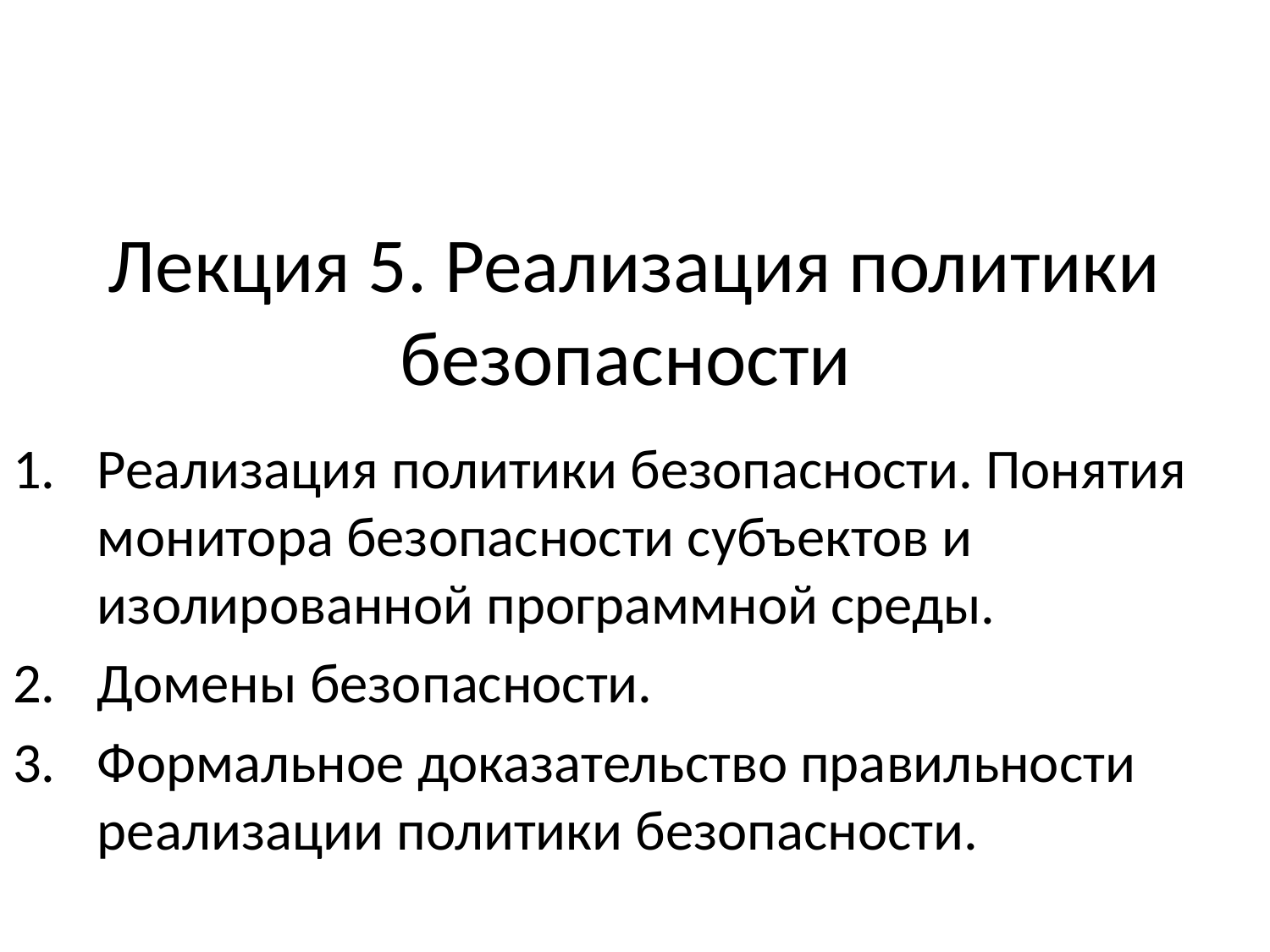

# Лекция 5. Реализация политики безопасности
Реализация политики безопасности. Понятия монитора безопасности субъектов и изолированной программной среды.
Домены безопасности.
Формальное доказательство правильности реализации политики безопасности.